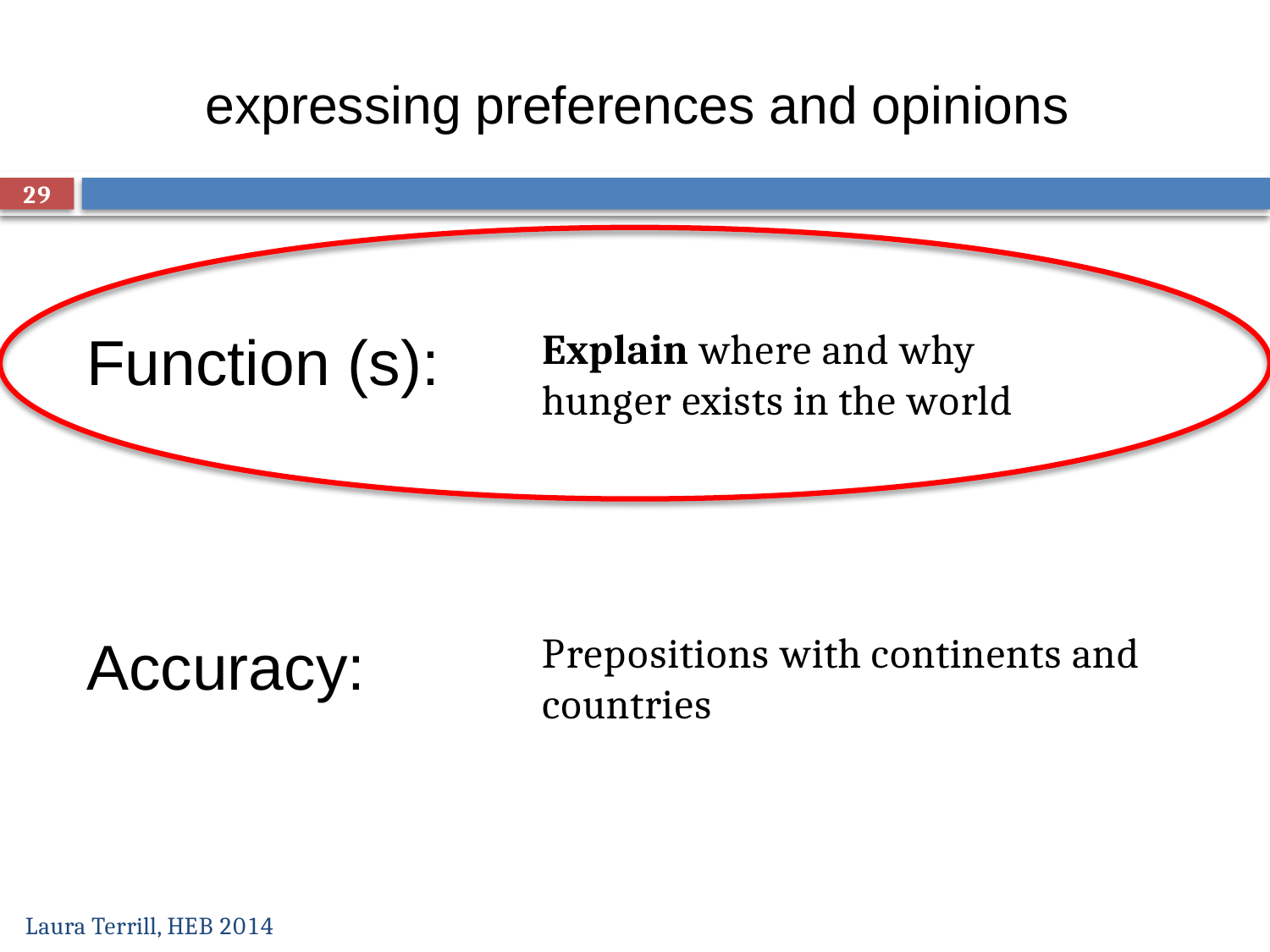

Novice
expressing preferences and opinions
29

Function (s):

Accuracy:
Explain where and why
hunger exists in the world
Prepositions with continents and countries
Laura Terrill, HEB 2014